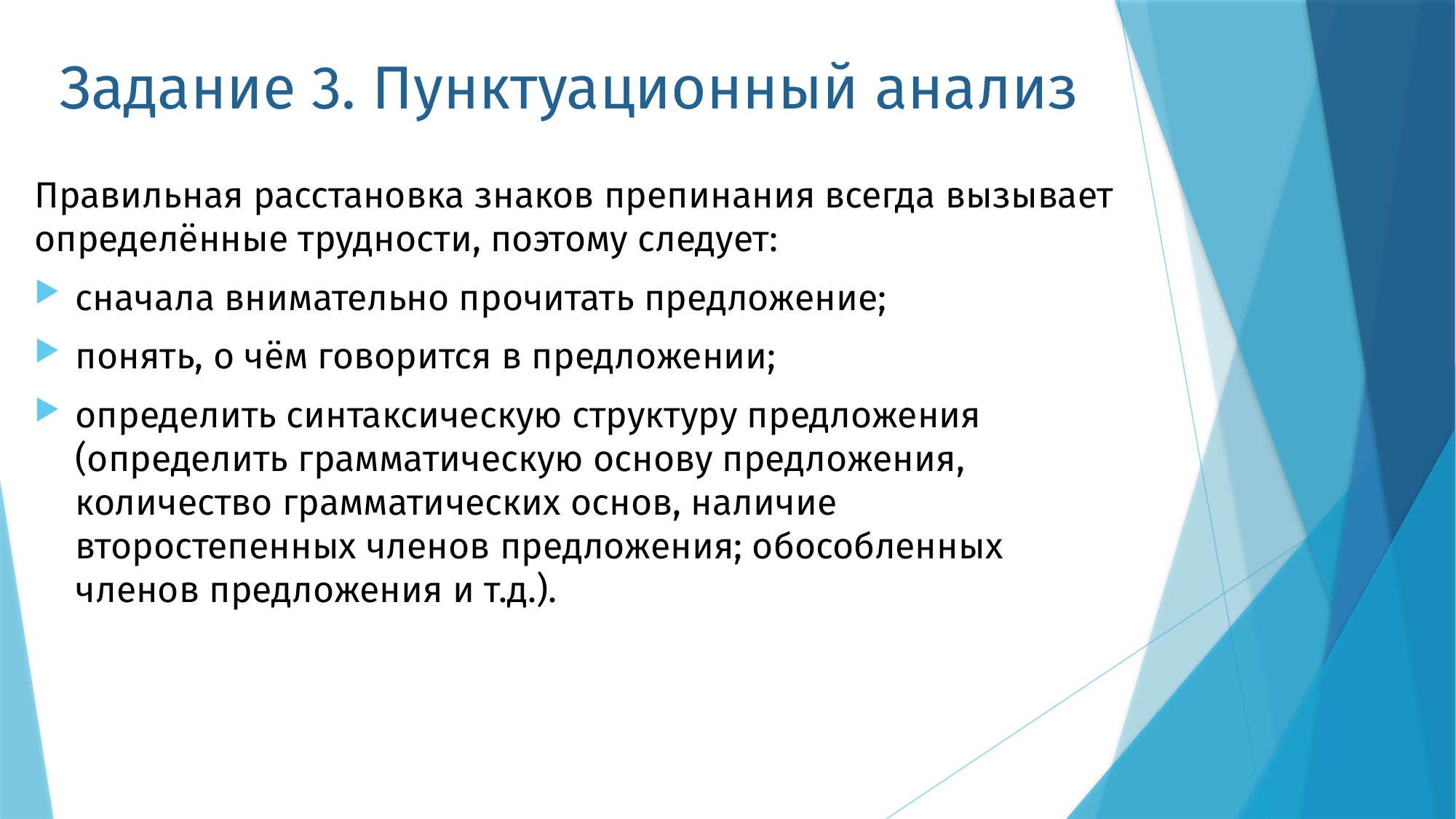

# Задание 3. Пунктуационный анализ
Правильная расстановка знаков препинания всегда вызывает определённые трудности, поэтому следует:
сначала внимательно прочитать предложение;
понять, о чём говорится в предложении;
определить синтаксическую структуру предложения (определить грамматическую основу предложения, количество грамматических основ, наличие второстепенных членов предложения; обособленных членов предложения и т.д.).